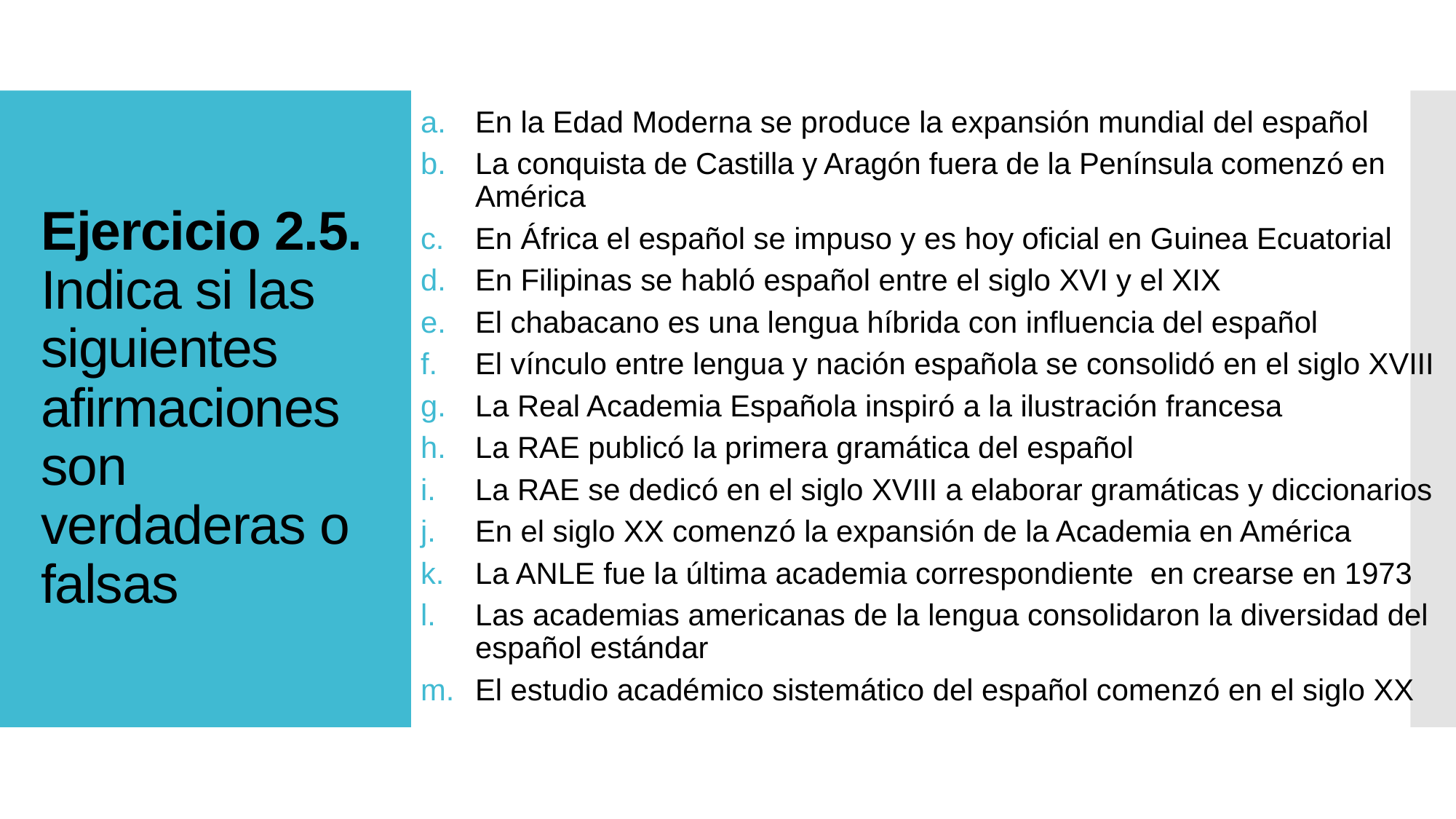

En la Edad Moderna se produce la expansión mundial del español
La conquista de Castilla y Aragón fuera de la Península comenzó en América
En África el español se impuso y es hoy oficial en Guinea Ecuatorial
En Filipinas se habló español entre el siglo XVI y el XIX
El chabacano es una lengua híbrida con influencia del español
El vínculo entre lengua y nación española se consolidó en el siglo XVIII
La Real Academia Española inspiró a la ilustración francesa
La RAE publicó la primera gramática del español
La RAE se dedicó en el siglo XVIII a elaborar gramáticas y diccionarios
En el siglo XX comenzó la expansión de la Academia en América
La ANLE fue la última academia correspondiente  en crearse en 1973
Las academias americanas de la lengua consolidaron la diversidad del
español estándar
El estudio académico sistemático del español comenzó en el siglo XX
# Ejercicio 2.5. Indica si las siguientes afirmaciones son verdaderas o falsas